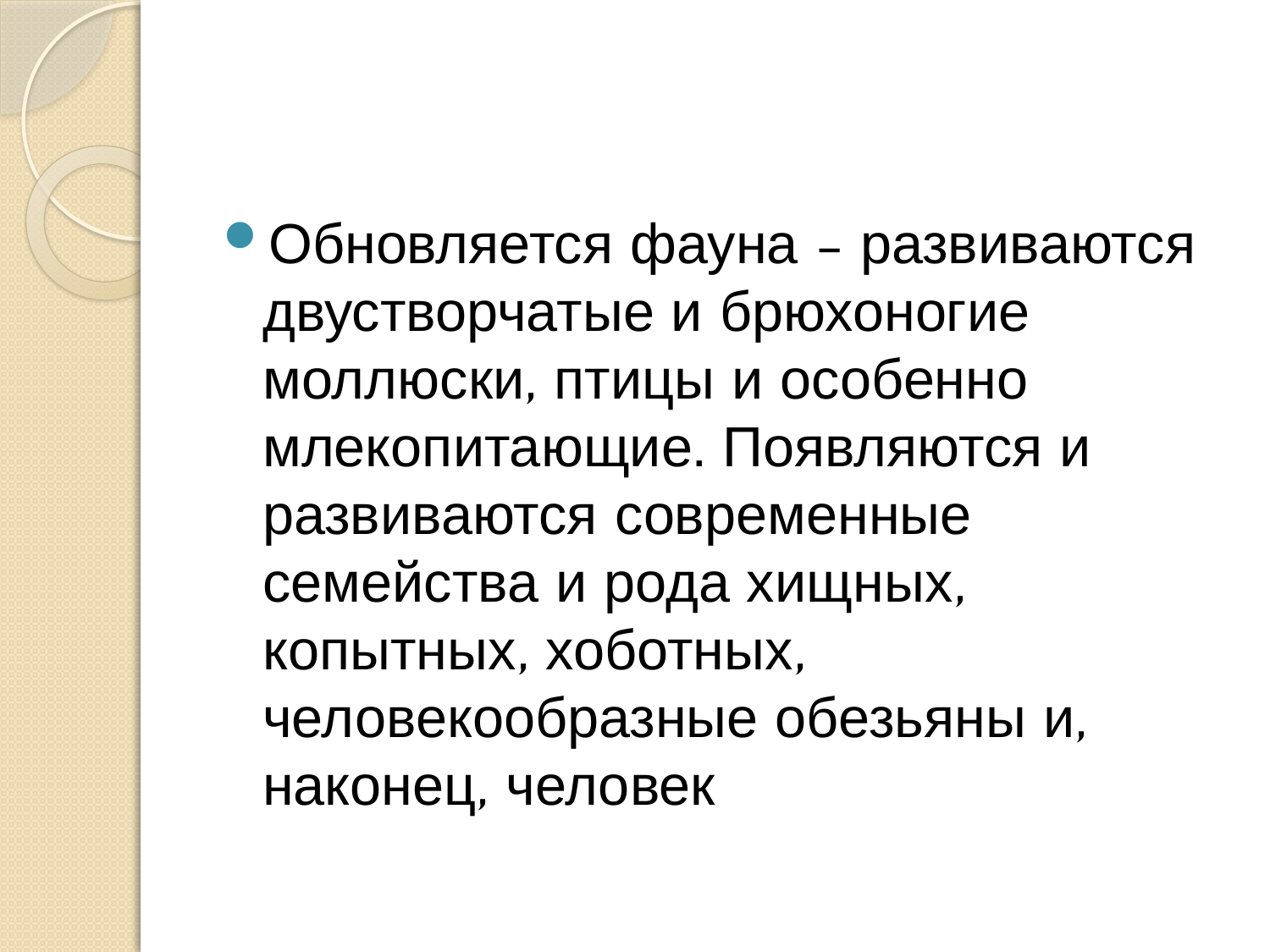

Обновляется фауна – развиваются двустворчатые и брюхоногие моллюски, птицы и особенно млекопитающие. Появляются и развиваются современные семейства и рода хищных, копытных, хоботных, человекообразные обезьяны и, наконец, человек